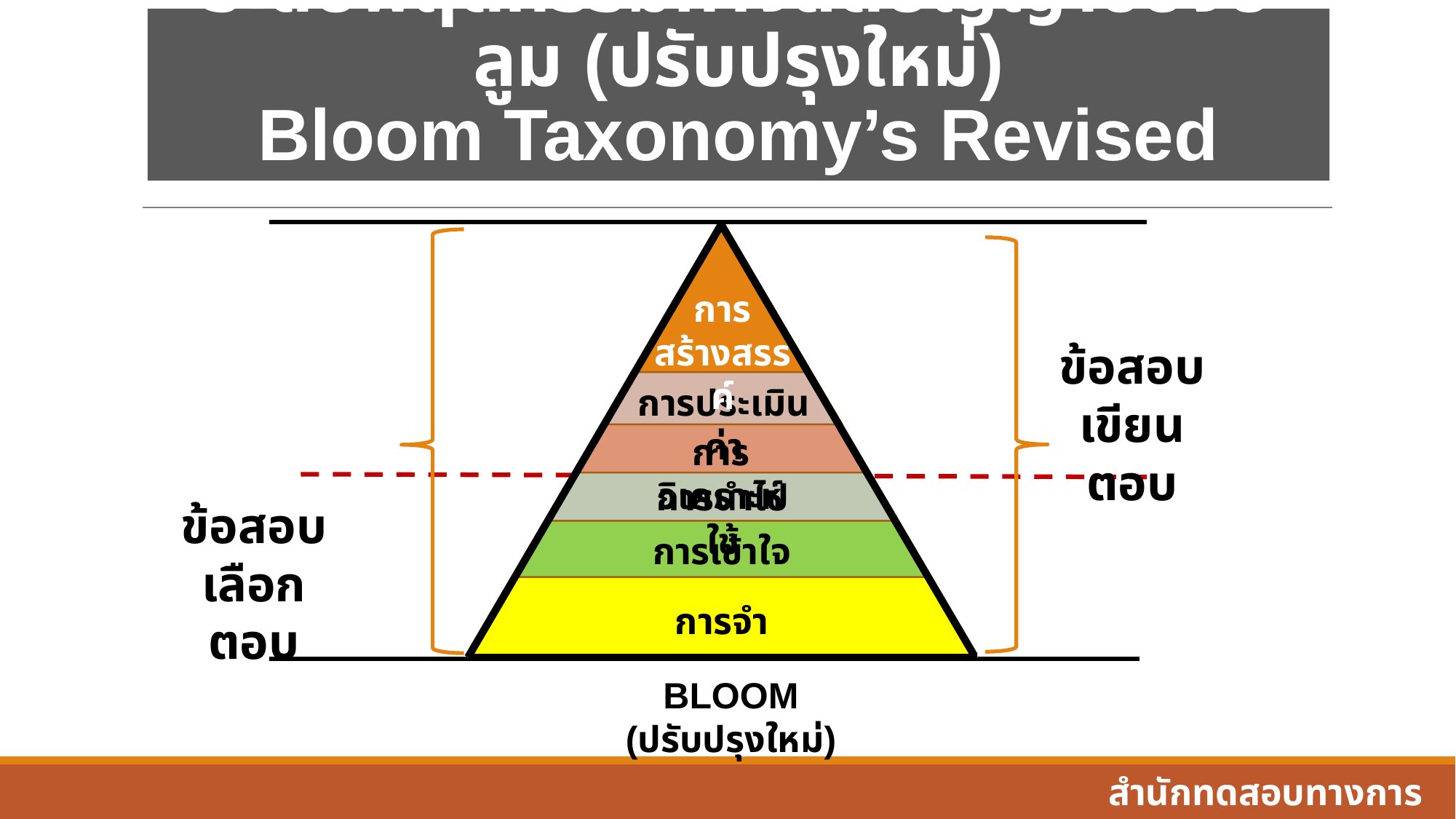

# ระดับพฤติกรรมทางสติปัญญาของบลูม (ปรับปรุงใหม่) Bloom Taxonomy’s Revised

การ
สร้างสรรค์
การประเมินค่า
การวิเคราะห์
การนำไปใช้
การเข้าใจ
การจำ
BLOOM (ปรับปรุงใหม่)

ข้อสอบเขียนตอบ
ข้อสอบเลือกตอบ
สำนักทดสอบทางการศึกษา สพฐ.